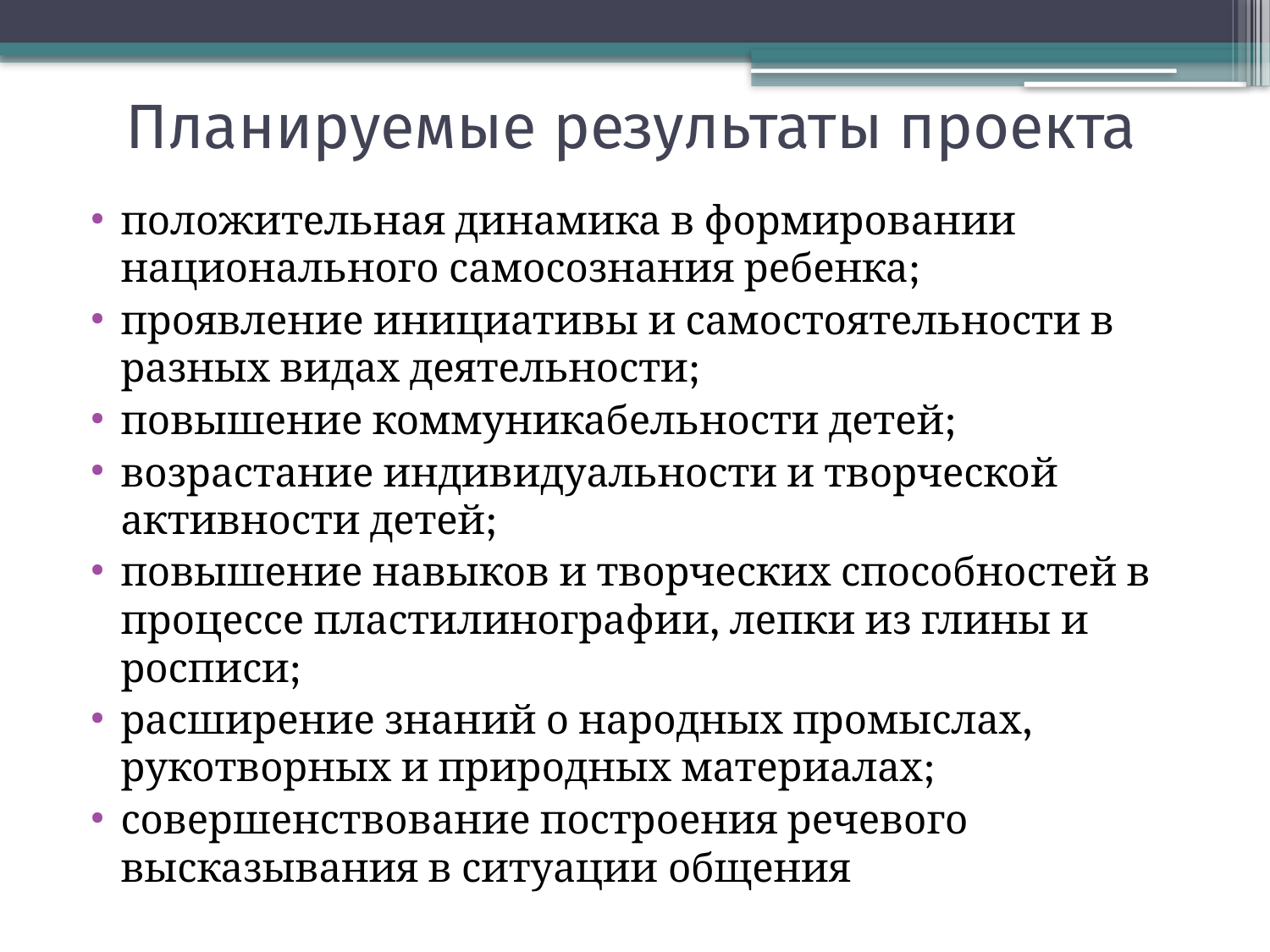

# Планируемые результаты проекта
положительная динамика в формировании национального самосознания ребенка;
проявление инициативы и самостоятельности в разных видах деятельности;
повышение коммуникабельности детей;
возрастание индивидуальности и творческой активности детей;
повышение навыков и творческих способностей в процессе пластилинографии, лепки из глины и росписи;
расширение знаний о народных промыслах, рукотворных и природных материалах;
совершенствование построения речевого высказывания в ситуации общения